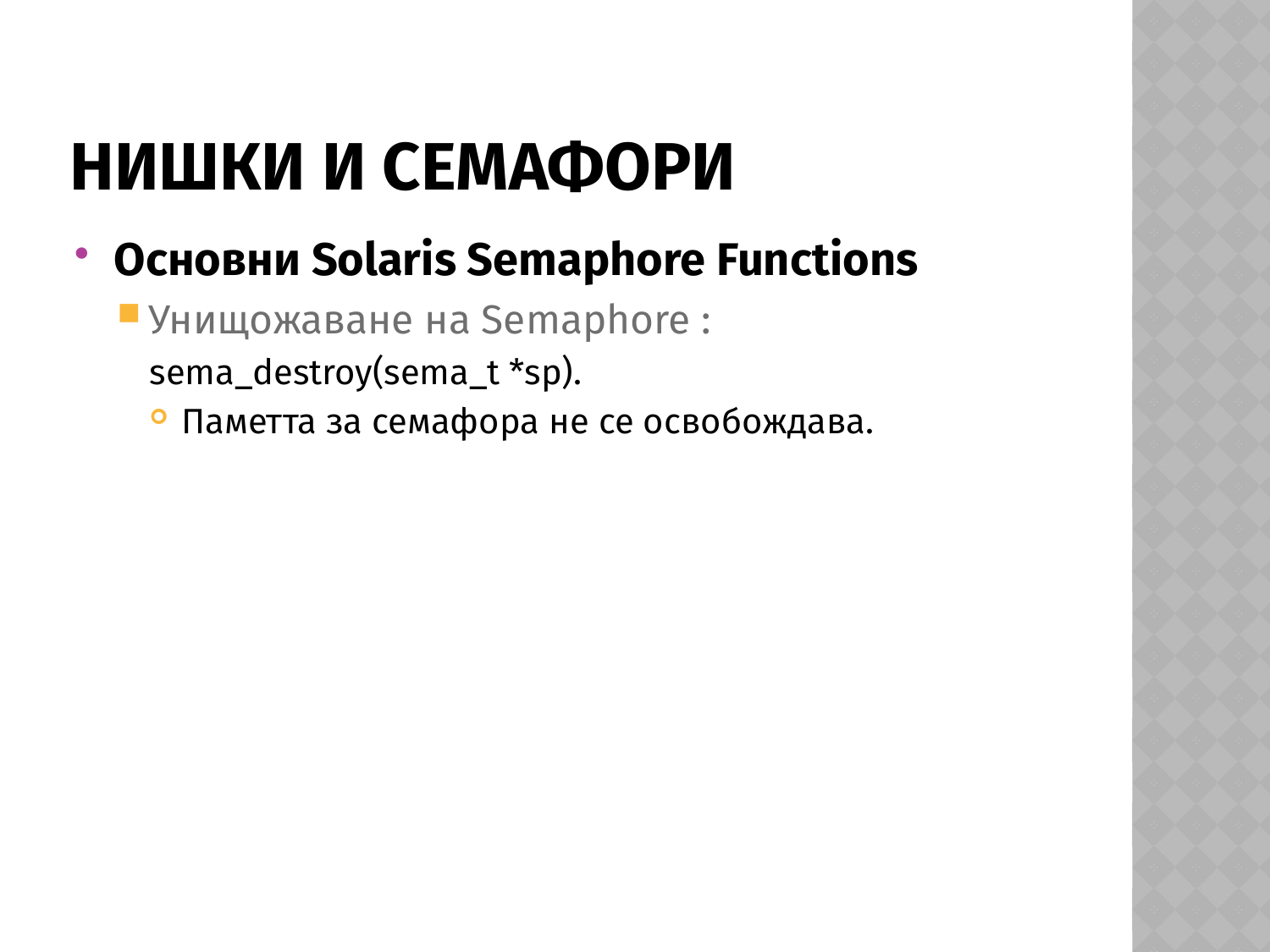

# Нишки и семафори
Основни Solaris Semaphore Functions
Унищожаване на Semaphore :
sema_destroy(sema_t *sp).
Паметта за семафора не се освобождава.